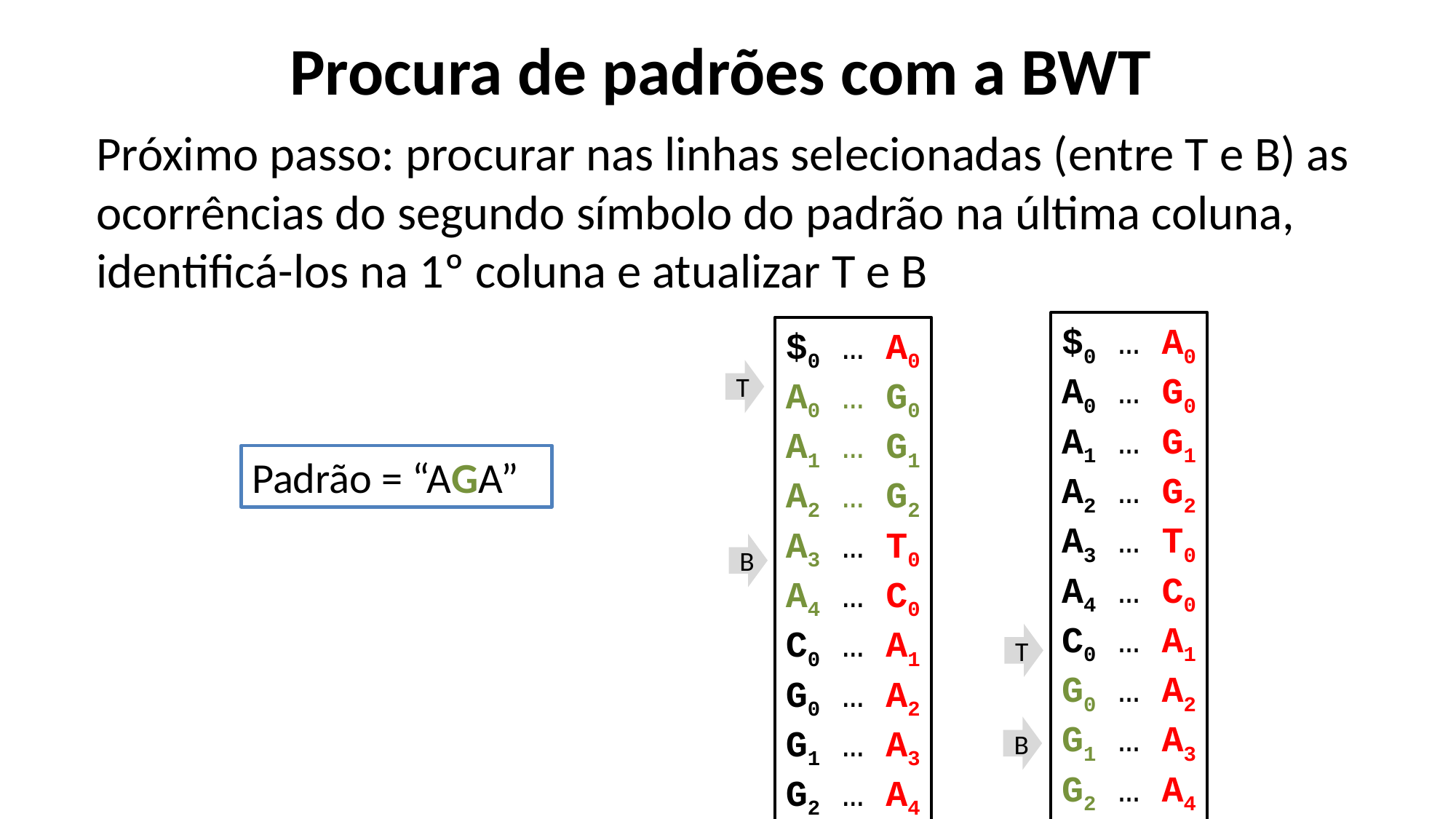

# Procura de padrões com a BWT
Próximo passo: procurar nas linhas selecionadas (entre T e B) as ocorrências do segundo símbolo do padrão na última coluna,  identificá-los na 1º coluna e atualizar T e B
$0 … A0
A0 … G0
A1 … G1
A2 … G2
A3 … T0
A4 … C0
C0 … A1
G0 … A2
G1 … A3
G2 … A4
T0 … $0
$0 … A0
A0 … G0
A1 … G1
A2 … G2
A3 … T0
A4 … C0
C0 … A1
G0 … A2
G1 … A3
G2 … A4
T0 … $0
T
Padrão = “AGA”
B
T
B